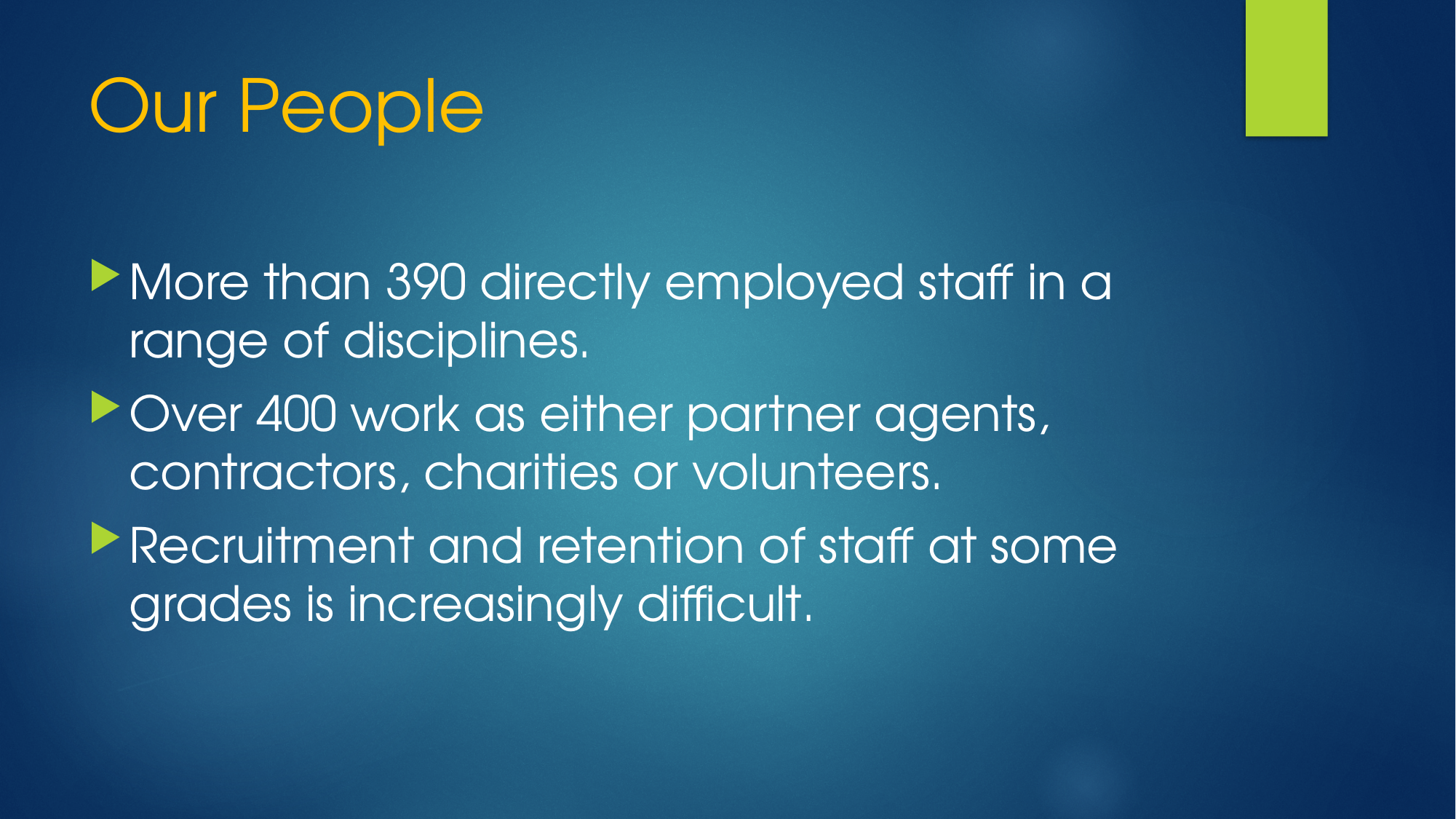

# Our People
More than 390 directly employed staff in a range of disciplines.
Over 400 work as either partner agents, contractors, charities or volunteers.
Recruitment and retention of staff at some grades is increasingly difficult.